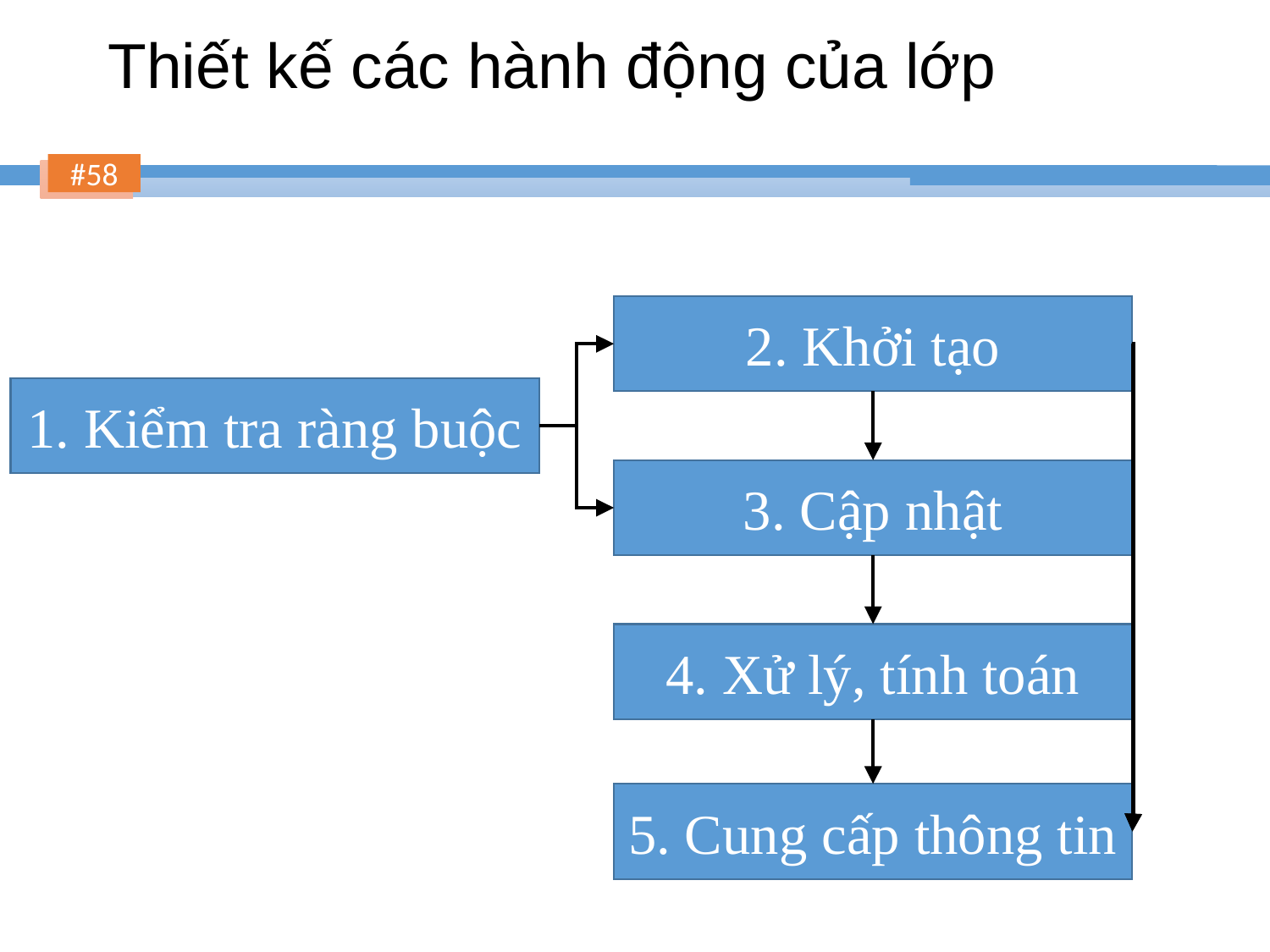

# Thiết kế các hành động của lớp
2. Khởi tạo
1. Kiểm tra ràng buộc
3. Cập nhật
4. Xử lý, tính toán
5. Cung cấp thông tin